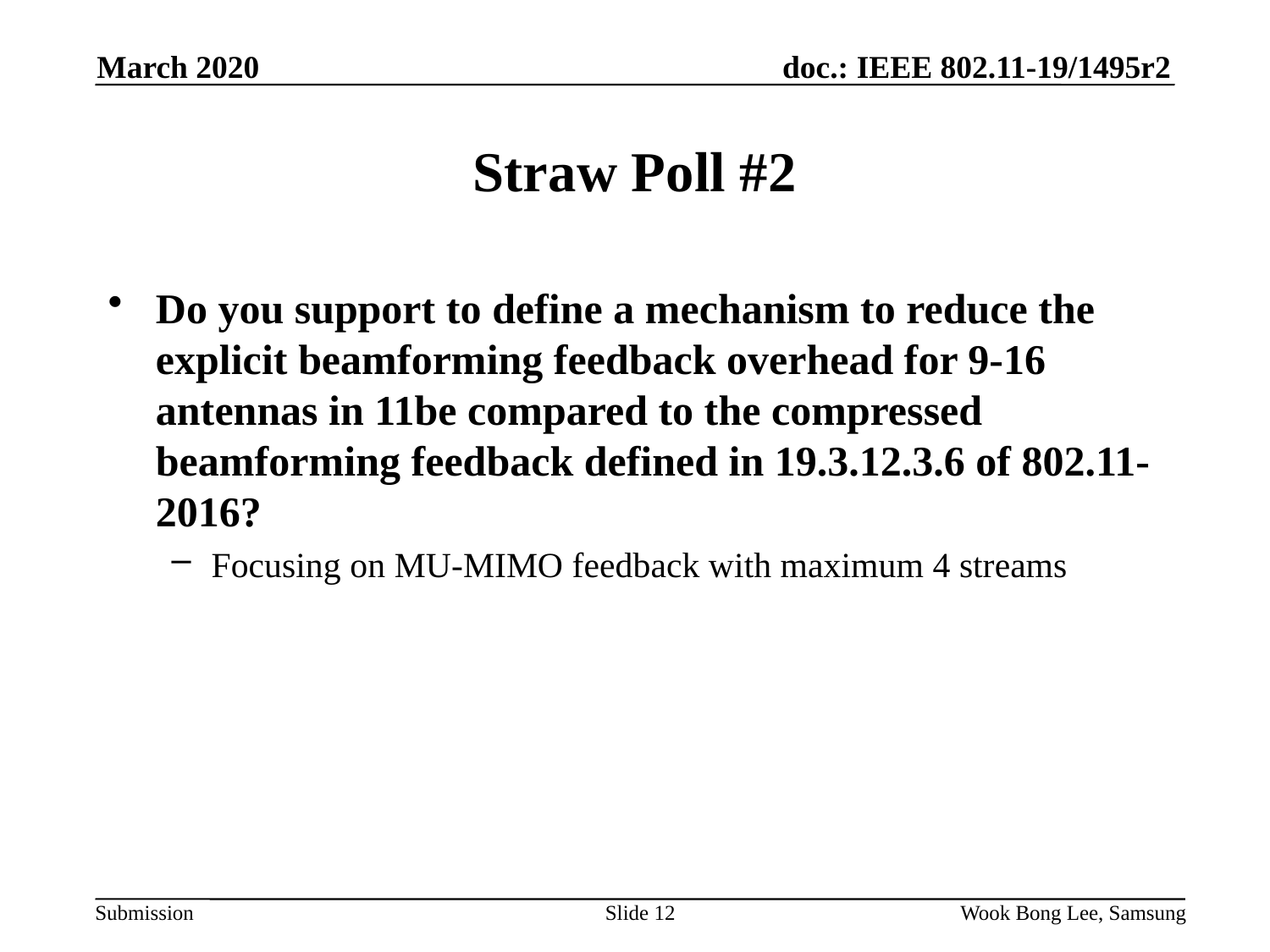

March 2020
# Straw Poll #2
Do you support to define a mechanism to reduce the explicit beamforming feedback overhead for 9-16 antennas in 11be compared to the compressed beamforming feedback defined in 19.3.12.3.6 of 802.11-2016?
Focusing on MU-MIMO feedback with maximum 4 streams

Slide 12
Wook Bong Lee, Samsung